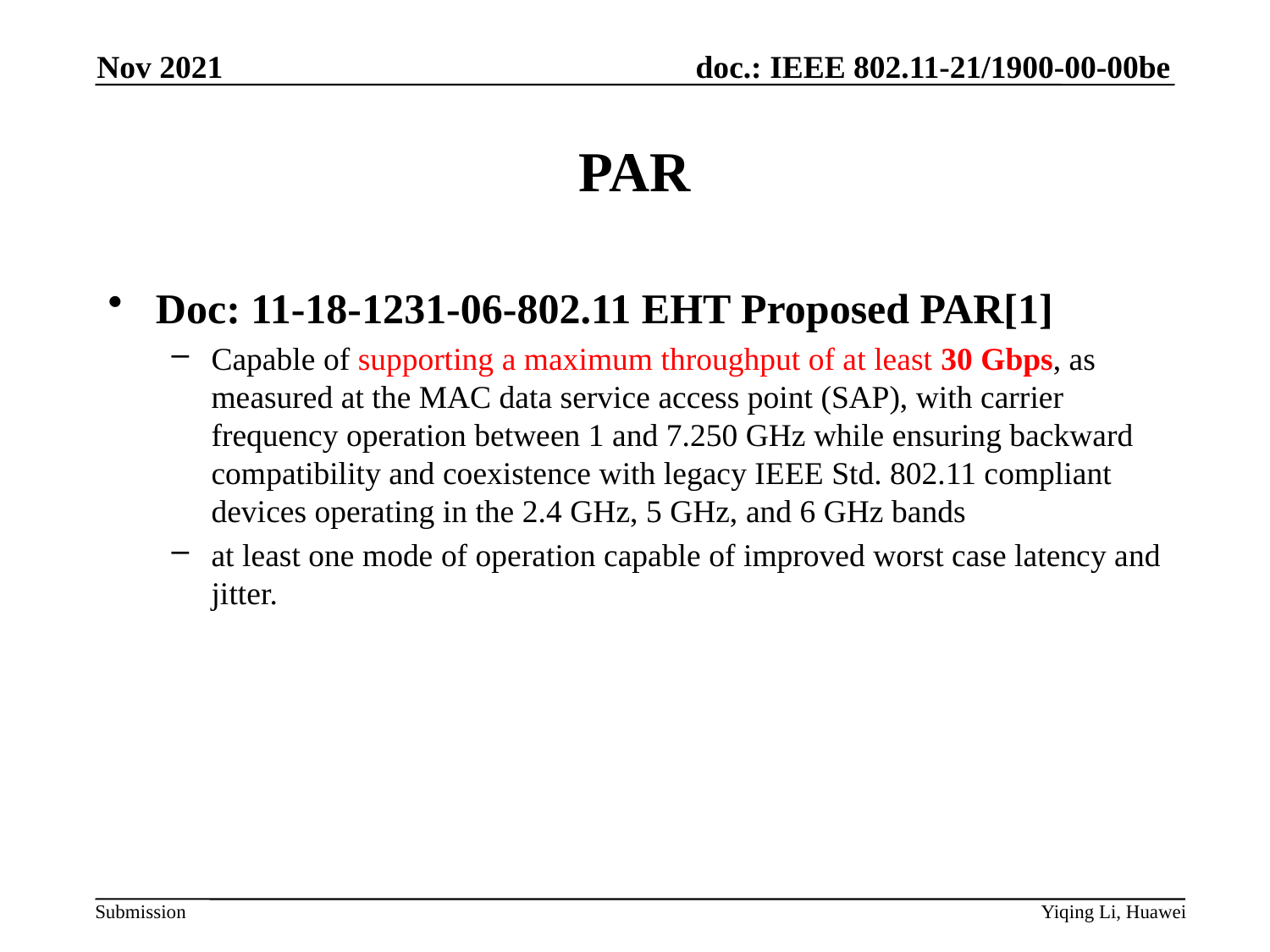

Nov 2021
# PAR
Doc: 11-18-1231-06-802.11 EHT Proposed PAR[1]
Capable of supporting a maximum throughput of at least 30 Gbps, as measured at the MAC data service access point (SAP), with carrier frequency operation between 1 and 7.250 GHz while ensuring backward compatibility and coexistence with legacy IEEE Std. 802.11 compliant devices operating in the 2.4 GHz, 5 GHz, and 6 GHz bands
at least one mode of operation capable of improved worst case latency and jitter.

Yiqing Li, Huawei